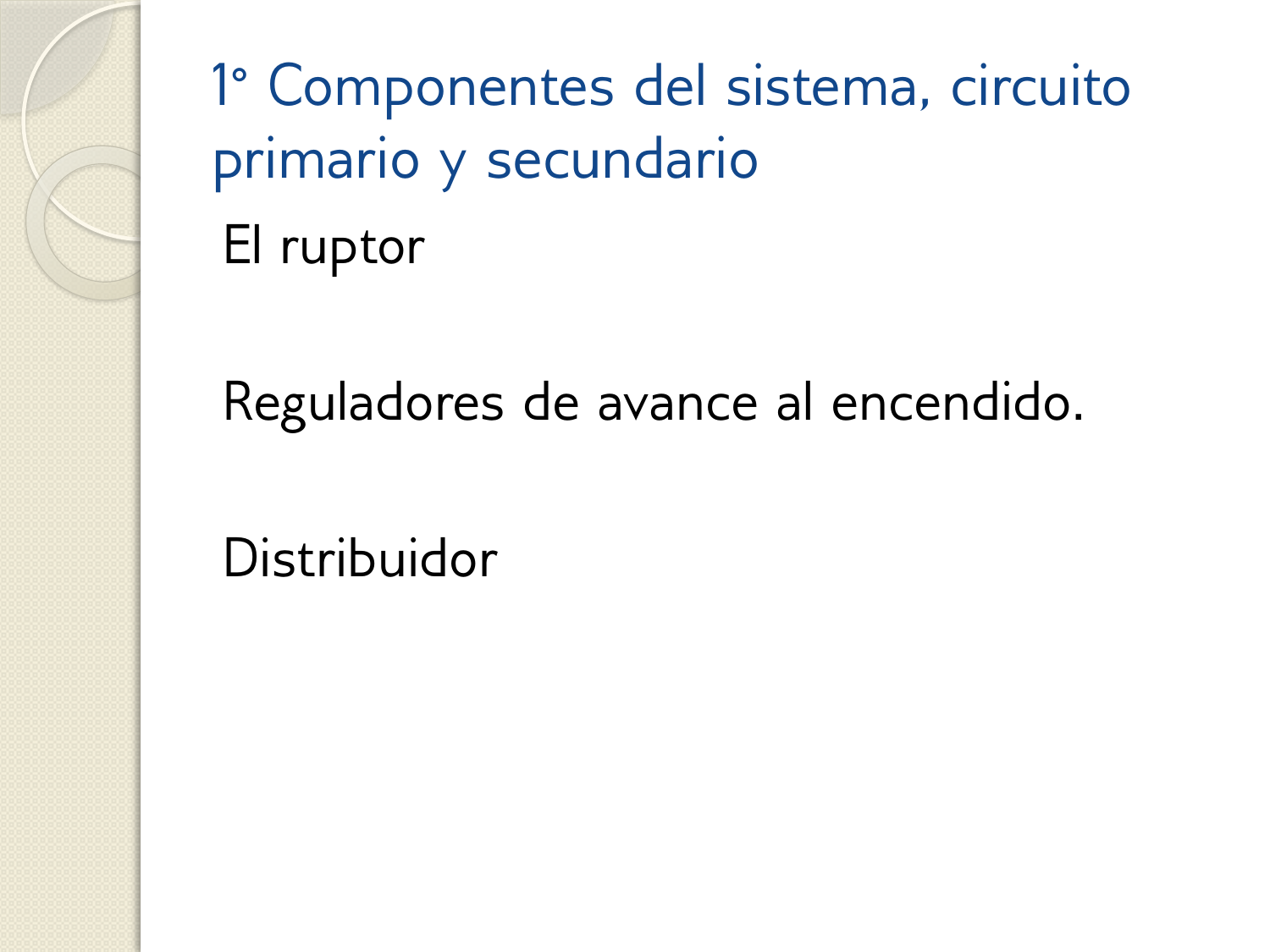

# 1° Componentes del sistema, circuito primario y secundario
El ruptor

Reguladores de avance al encendido.

Distribuidor